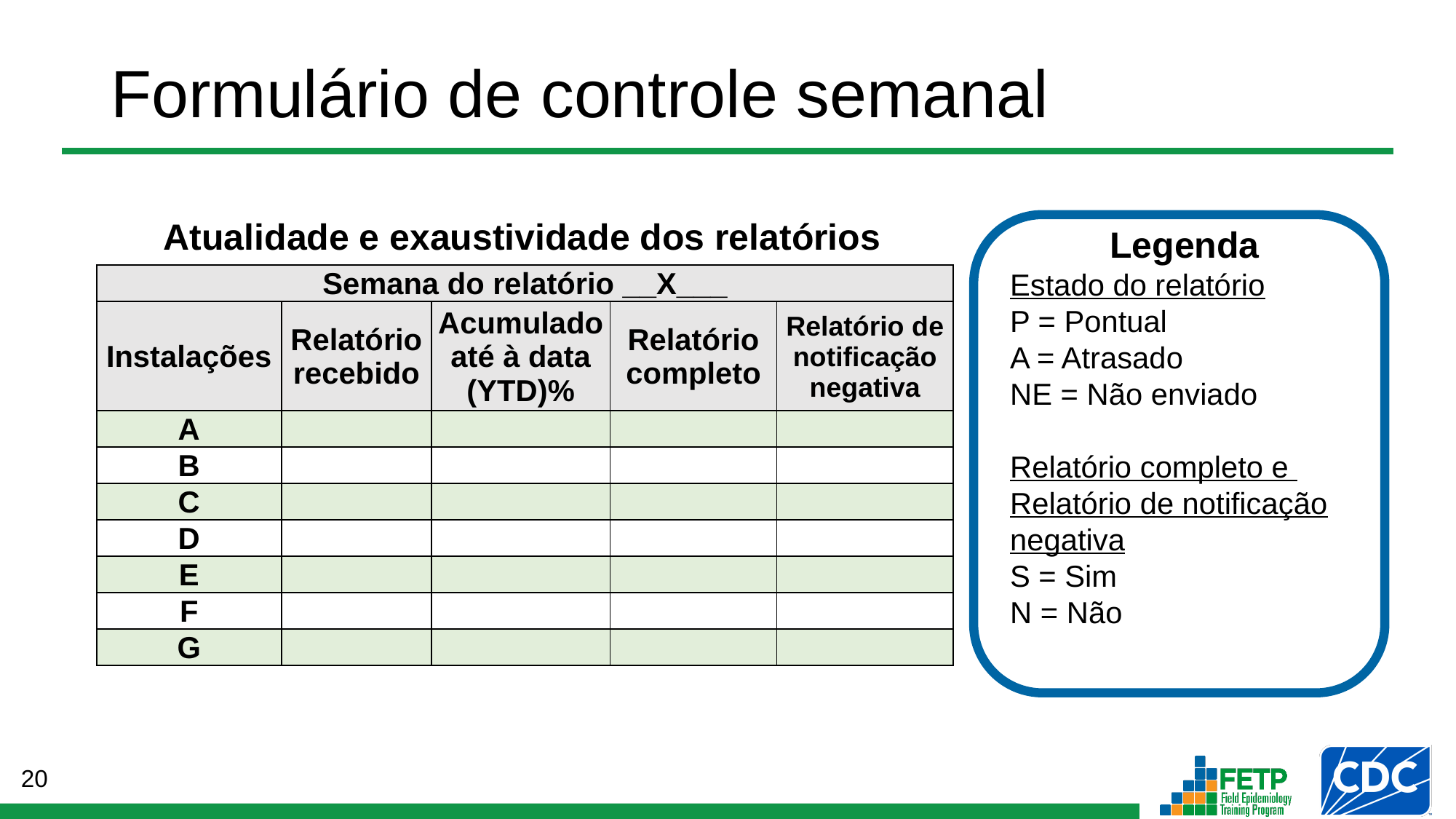

# Formulário de controle semanal
Atualidade e exaustividade dos relatórios

Legenda
Estado do relatório
P = Pontual
A = Atrasado
NE = Não enviado

Relatório completo e
Relatório de notificação negativa
S = Sim
N = Não
| Semana do relatório \_\_X\_\_\_ |  |  |  |  |
| --- | --- | --- | --- | --- |
| Instalações | Relatório recebido | Acumulado até à data (YTD)% | Relatório completo | Relatório de notificação negativa |
| A |  |  |  |  |
| B |  |  |  |  |
| C |  |  |  |  |
| D |  |  |  |  |
| E |  |  |  |  |
| F |  |  |  |  |
| G |  |  |  |  |